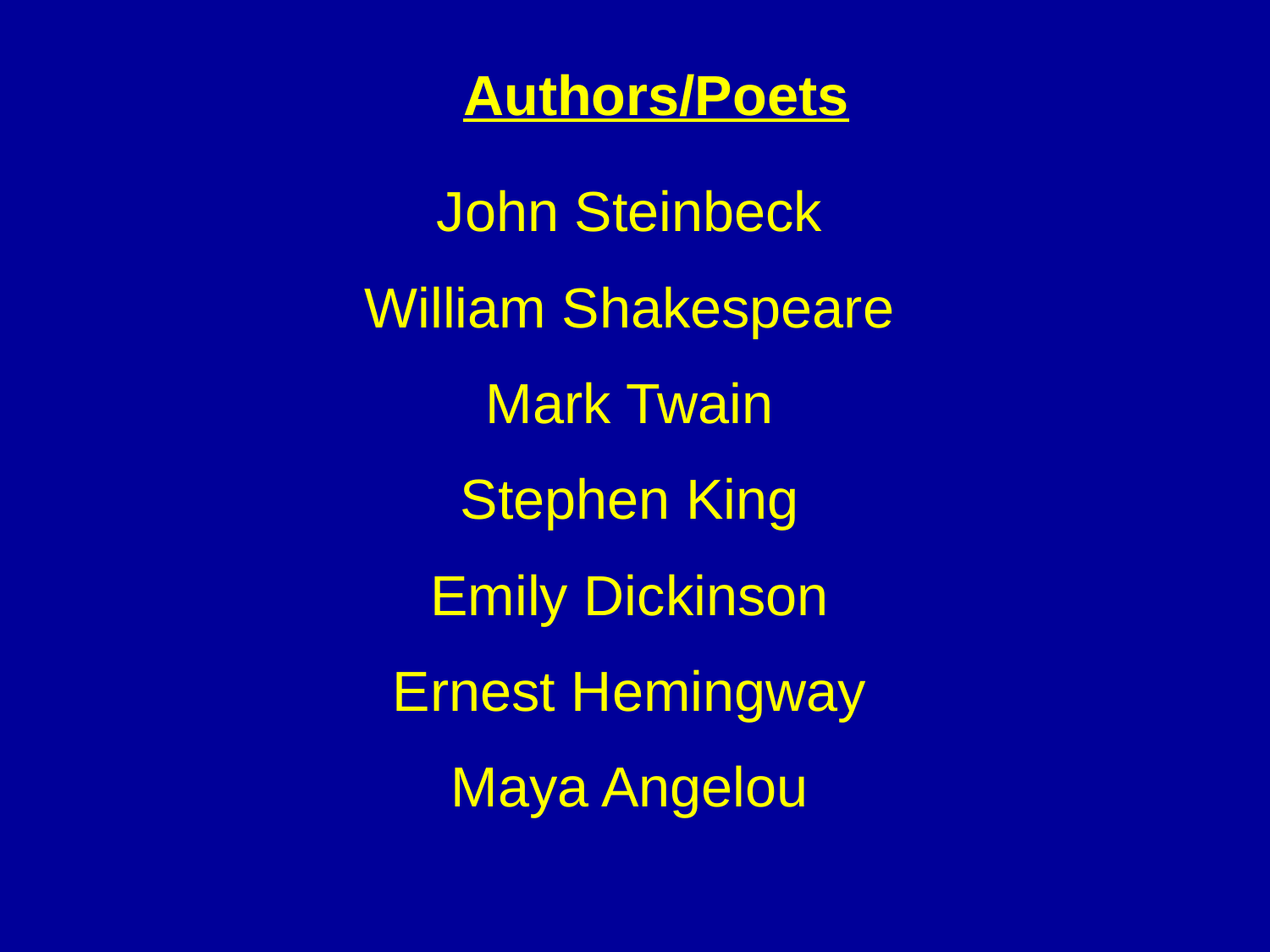

Authors/Poets
John Steinbeck
William Shakespeare
Mark Twain
Stephen King
Emily Dickinson
Ernest Hemingway
Maya Angelou